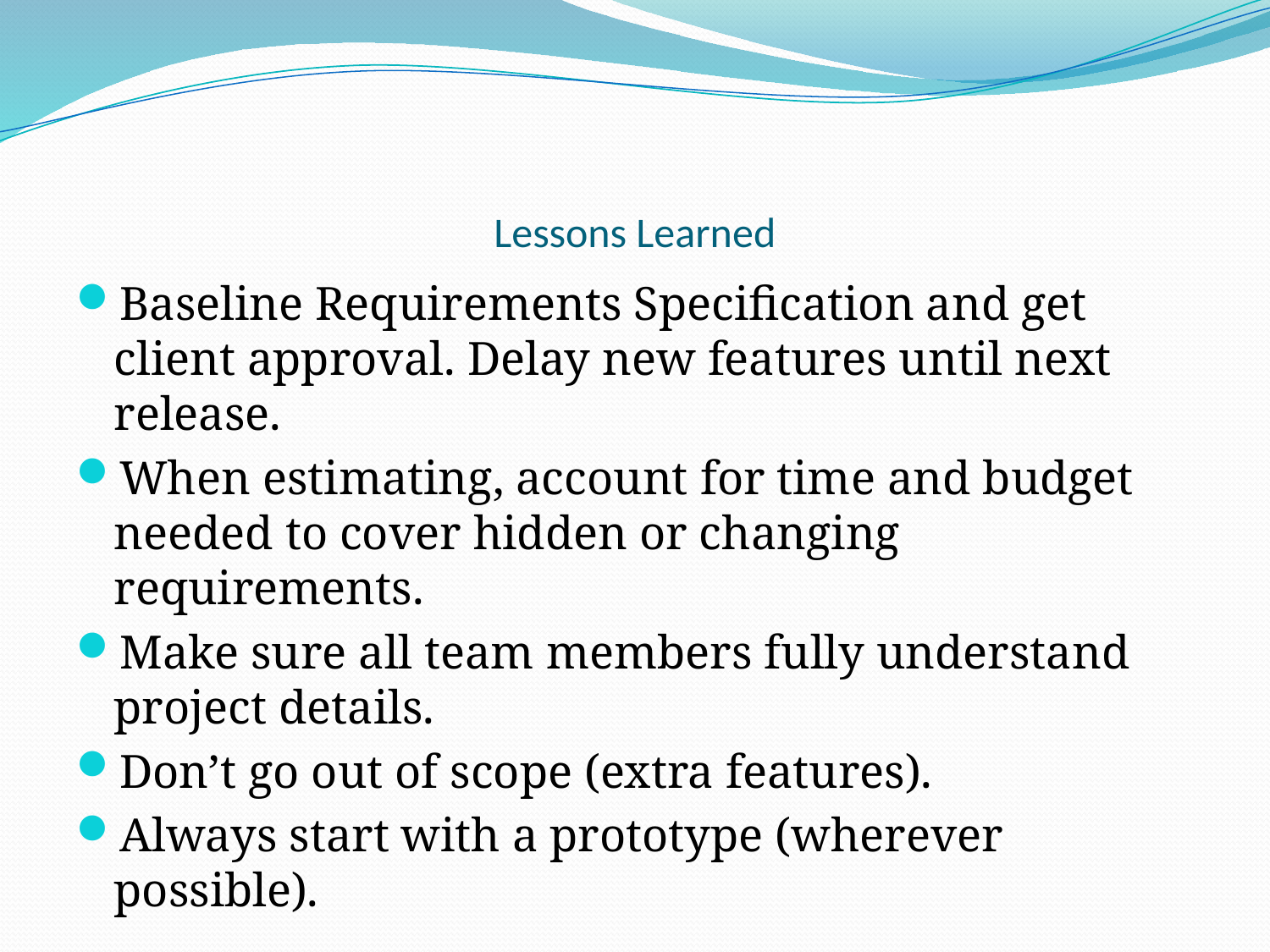

# Lessons Learned
Baseline Requirements Specification and get client approval. Delay new features until next release.
When estimating, account for time and budget needed to cover hidden or changing requirements.
Make sure all team members fully understand project details.
Don’t go out of scope (extra features).
Always start with a prototype (wherever possible).